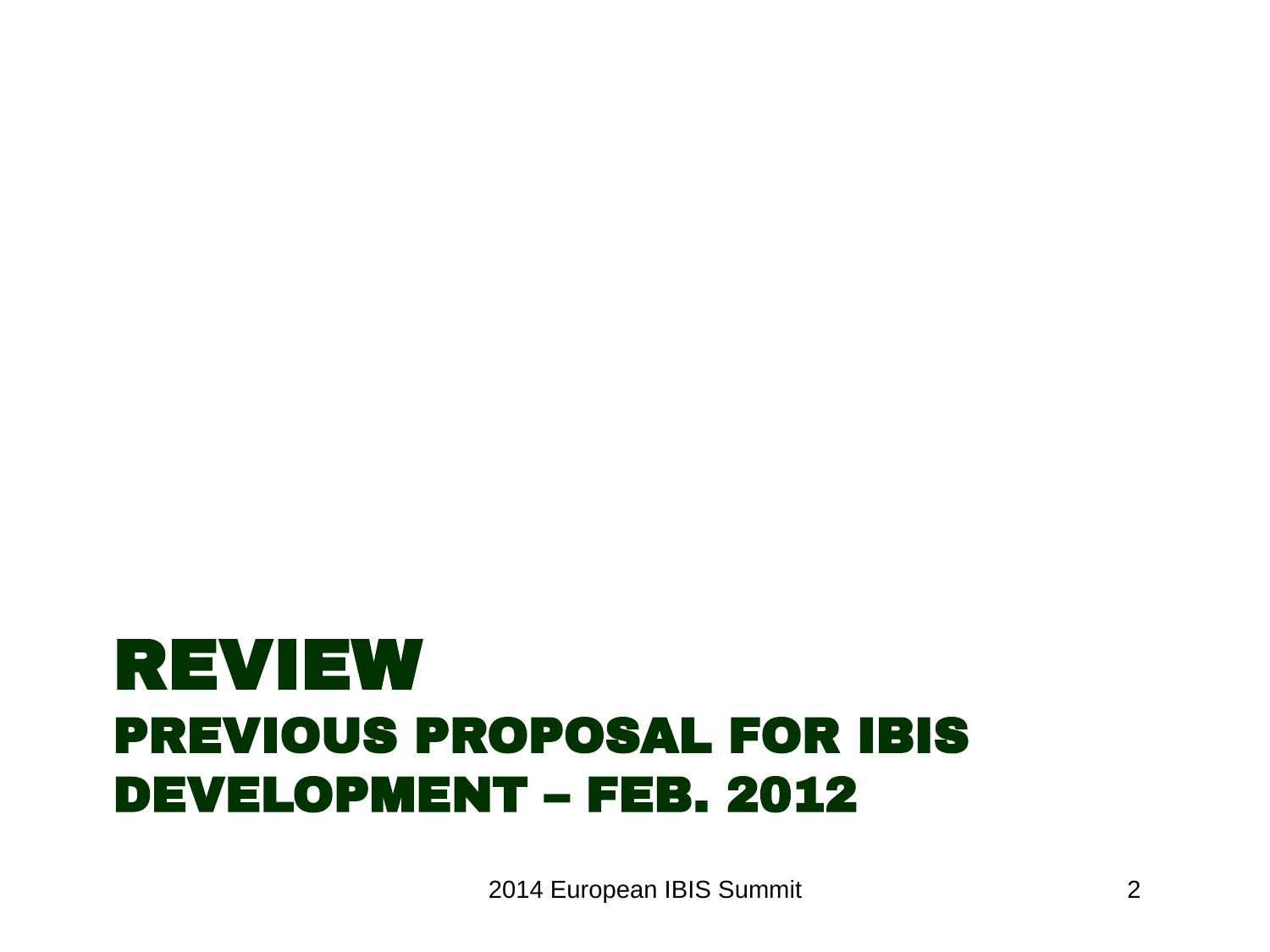

# Review Previous Proposal for IBIS Development – Feb. 2012

2014 European IBIS Summit
2